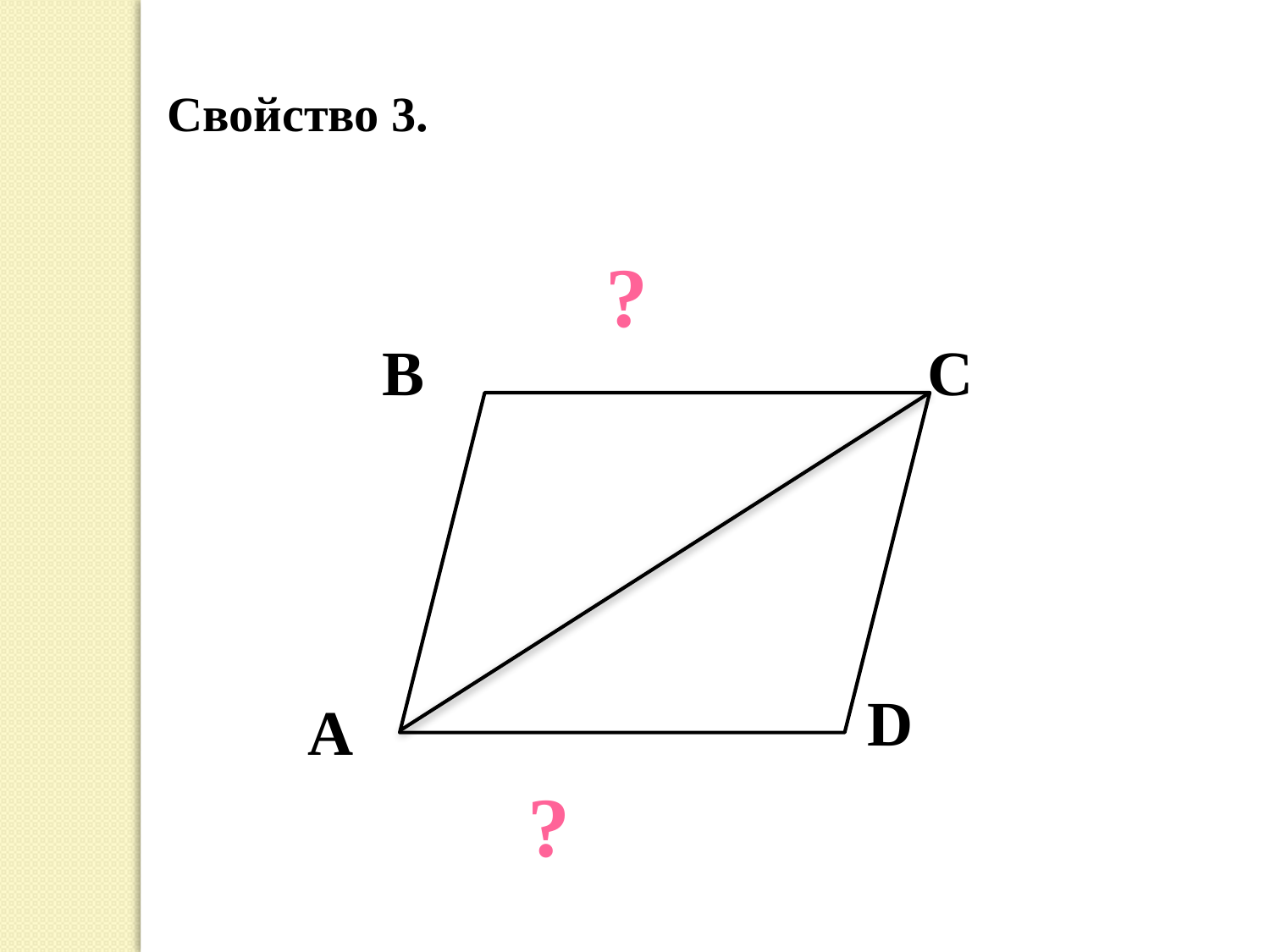

Свойство 3.
?
?
С
В

D
А